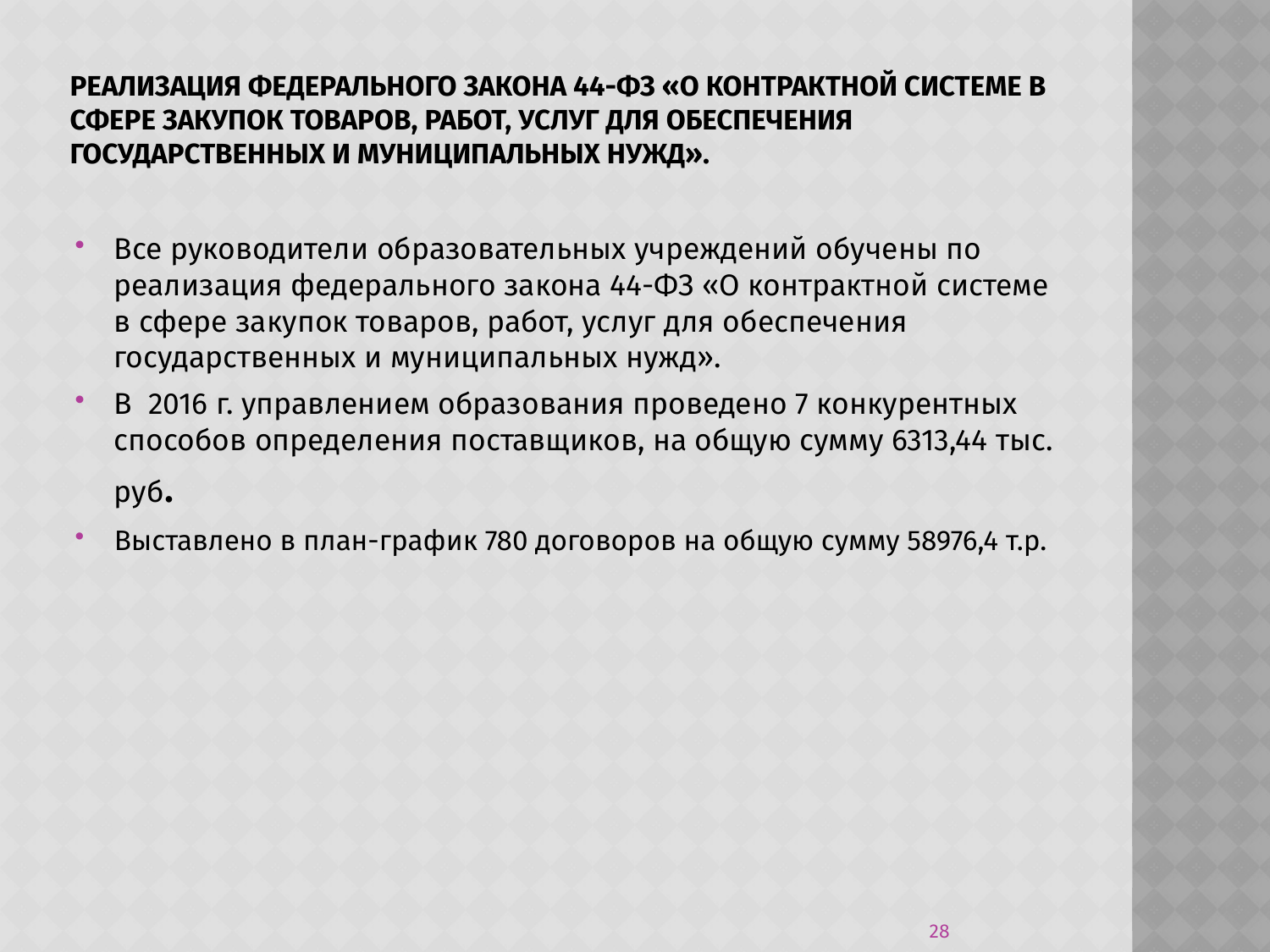

# Реализация федерального закона 44-ФЗ «О контрактной системе в сфере закупок товаров, работ, услуг для обеспечения государственных и муниципальных нужд».
Все руководители образовательных учреждений обучены по реализация федерального закона 44-ФЗ «О контрактной системе в сфере закупок товаров, работ, услуг для обеспечения государственных и муниципальных нужд».
В  2016 г. управлением образования проведено 7 конкурентных способов определения поставщиков, на общую сумму 6313,44 тыс. руб.
Выставлено в план-график 780 договоров на общую сумму 58976,4 т.р.

28